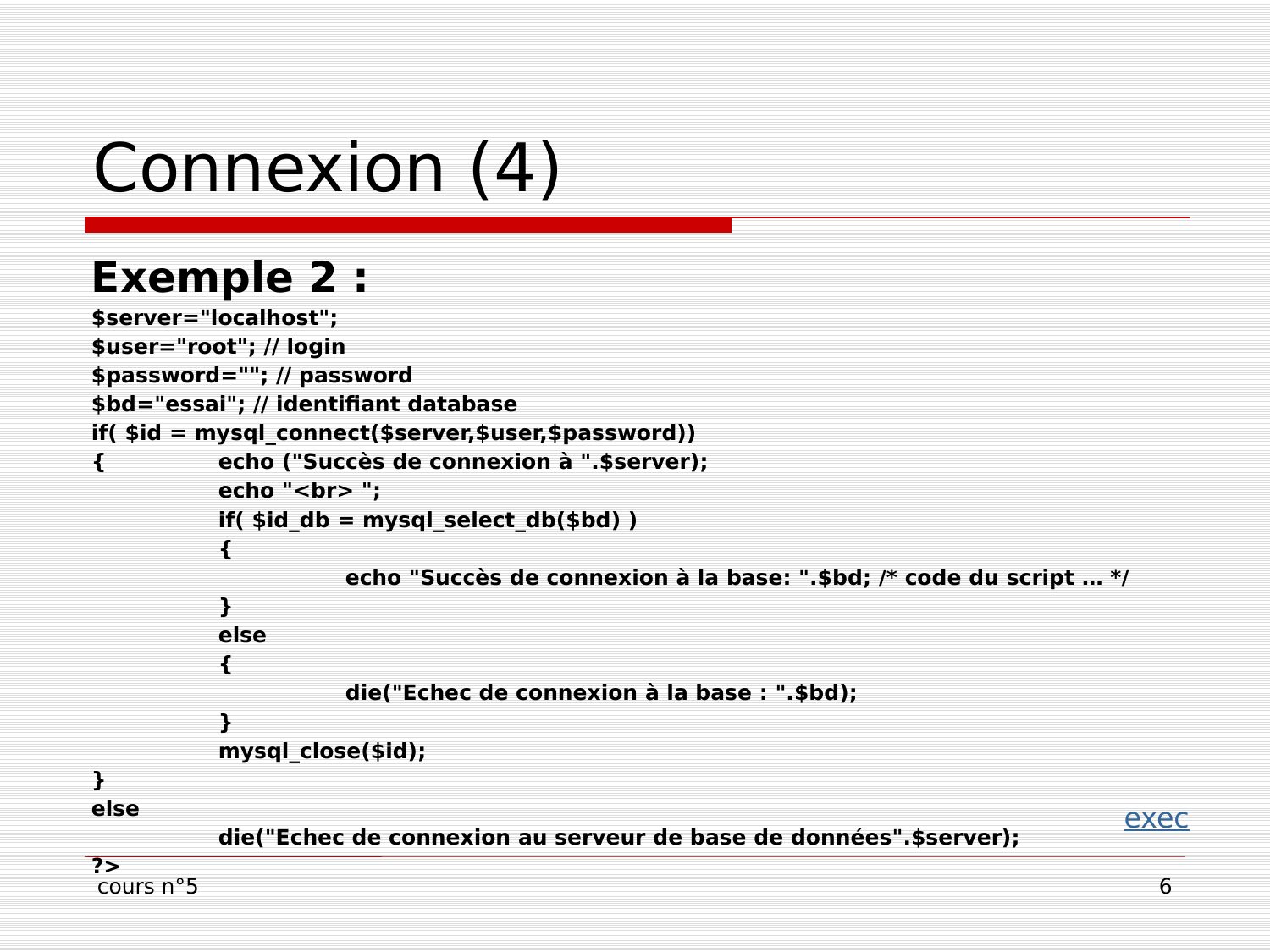

# Connexion (4)
Exemple 2 :
$server="localhost";
$user="root"; // login
$password=""; // password
$bd="essai"; // identifiant database
if( $id = mysql_connect($server,$user,$password))
{	echo ("Succès de connexion à ".$server);
	echo "<br> ";
	if( $id_db = mysql_select_db($bd) )
	{
		echo "Succès de connexion à la base: ".$bd; /* code du script … */
	}
	else
	{
		die("Echec de connexion à la base : ".$bd);
	}
	mysql_close($id);
}
else
	die("Echec de connexion au serveur de base de données".$server);
?>
exec
cours n°5
6